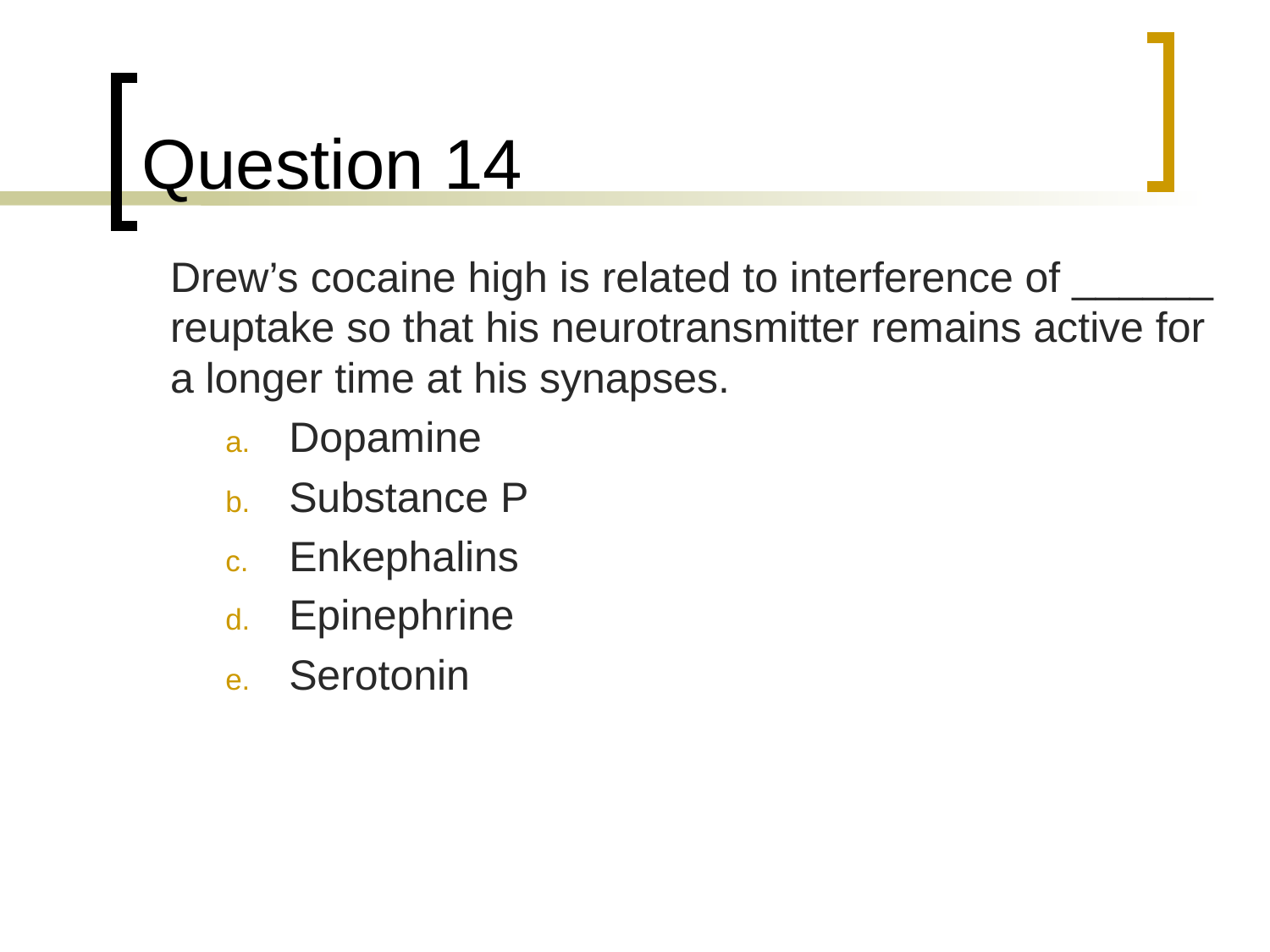

# Question 14
	Drew’s cocaine high is related to interference of ______ reuptake so that his neurotransmitter remains active for a longer time at his synapses.
Dopamine
Substance P
Enkephalins
Epinephrine
Serotonin